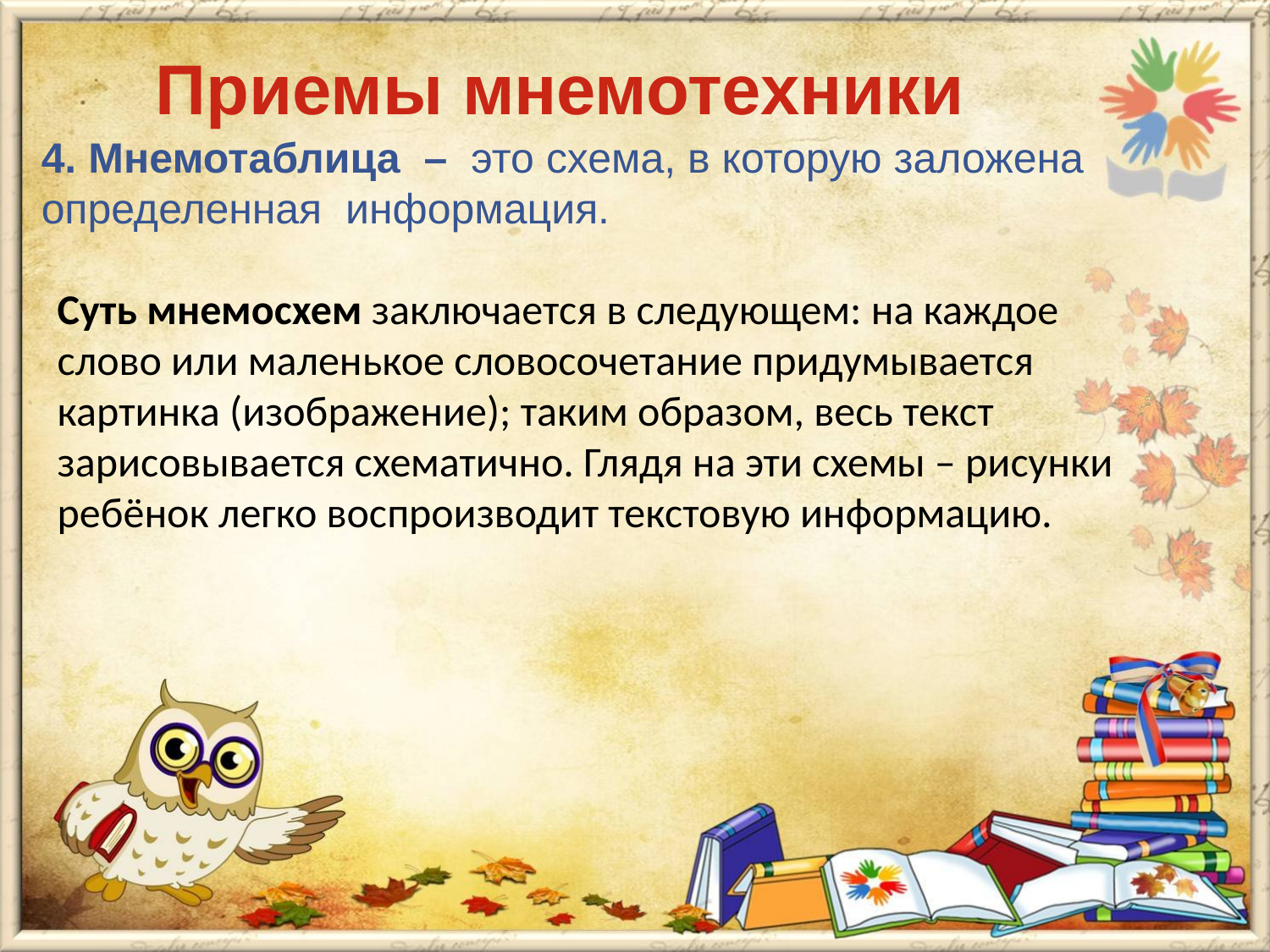

# Приемы мнемотехники
4. Мнемотаблица  –  это схема, в которую заложена определенная  информация.
Суть мнемосхем заключается в следующем: на каждое слово или маленькое словосочетание придумывается картинка (изображение); таким образом, весь текст зарисовывается схематично. Глядя на эти схемы – рисунки ребёнок легко воспроизводит текстовую информацию.